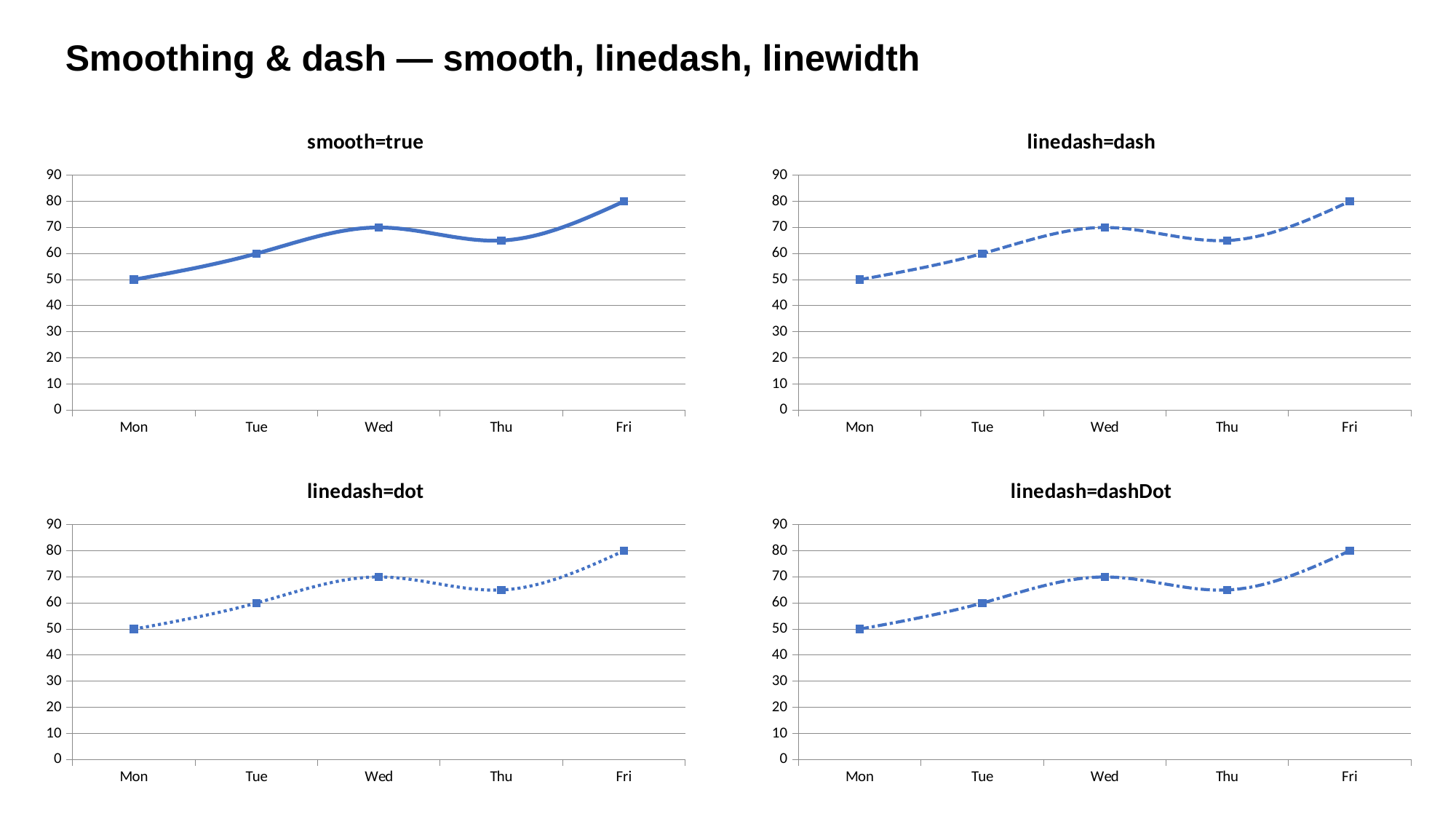

Smoothing & dash — smooth, linedash, linewidth

### Chart: smooth=true

| Category |  |
|---|---|
| Mon | 50.0 |
| Tue | 60.0 |
| Wed | 70.0 |
| Thu | 65.0 |
| Fri | 80.0 |

### Chart: linedash=dash

| Category |  |
|---|---|
| Mon | 50.0 |
| Tue | 60.0 |
| Wed | 70.0 |
| Thu | 65.0 |
| Fri | 80.0 |

### Chart: linedash=dot

| Category |  |
|---|---|
| Mon | 50.0 |
| Tue | 60.0 |
| Wed | 70.0 |
| Thu | 65.0 |
| Fri | 80.0 |

### Chart: linedash=dashDot

| Category |  |
|---|---|
| Mon | 50.0 |
| Tue | 60.0 |
| Wed | 70.0 |
| Thu | 65.0 |
| Fri | 80.0 |